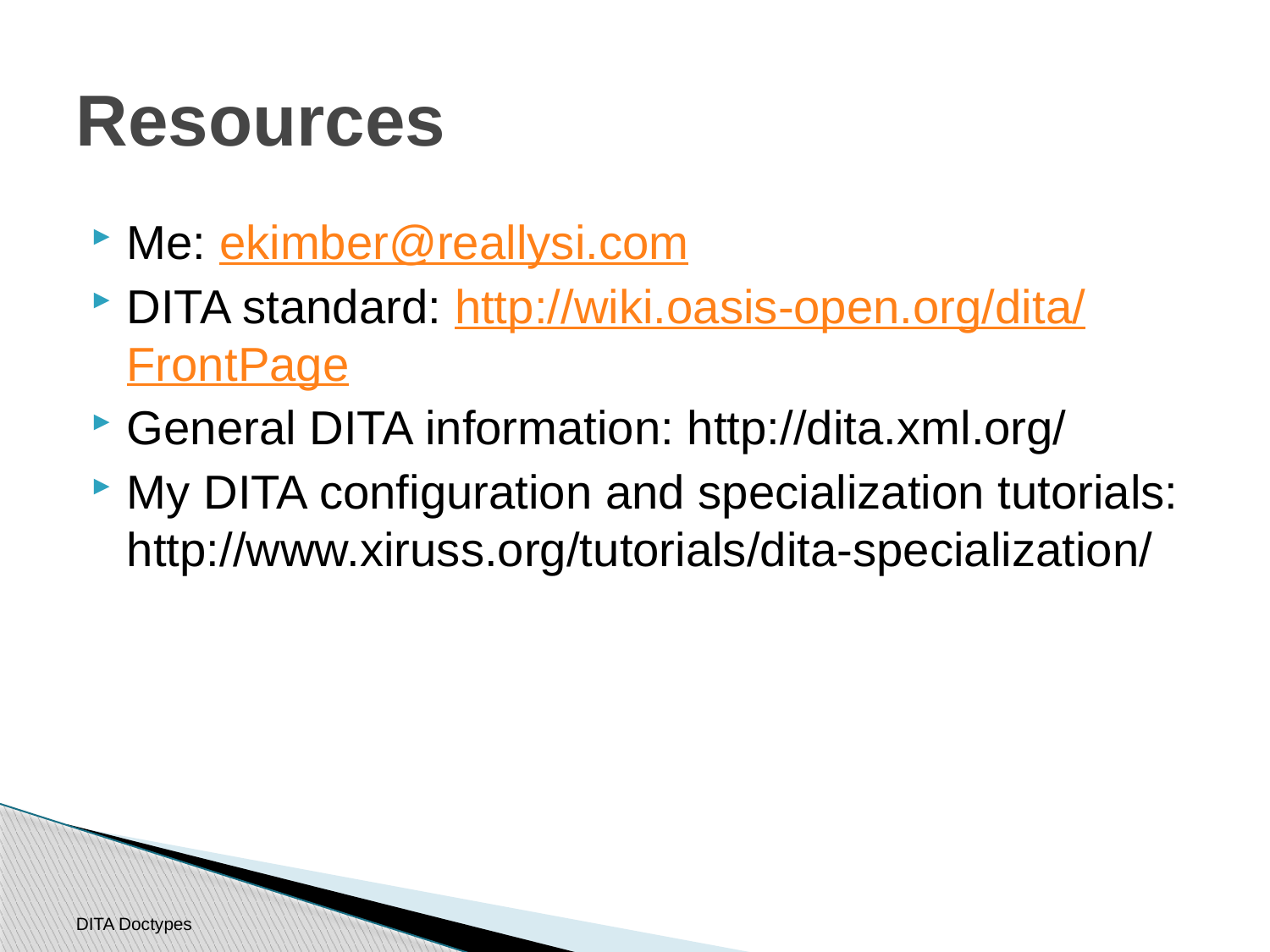

# Resources
Me: ekimber@reallysi.com
DITA standard: http://wiki.oasis-open.org/dita/FrontPage
General DITA information: http://dita.xml.org/
My DITA configuration and specialization tutorials: http://www.xiruss.org/tutorials/dita-specialization/